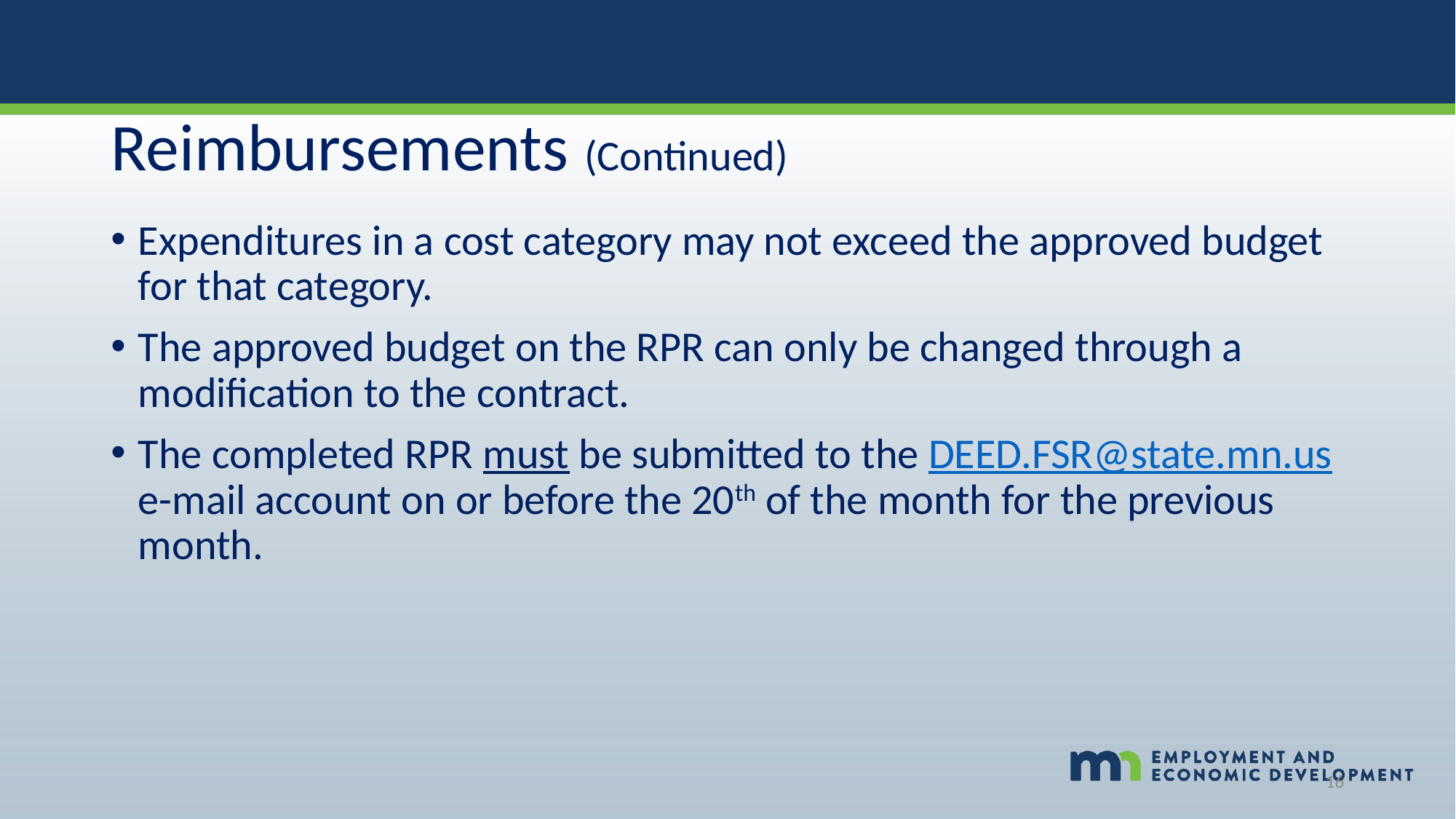

# Reimbursements (Continued)
Expenditures in a cost category may not exceed the approved budget for that category.
The approved budget on the RPR can only be changed through a modification to the contract.
The completed RPR must be submitted to the DEED.FSR@state.mn.us e-mail account on or before the 20th of the month for the previous month.
16